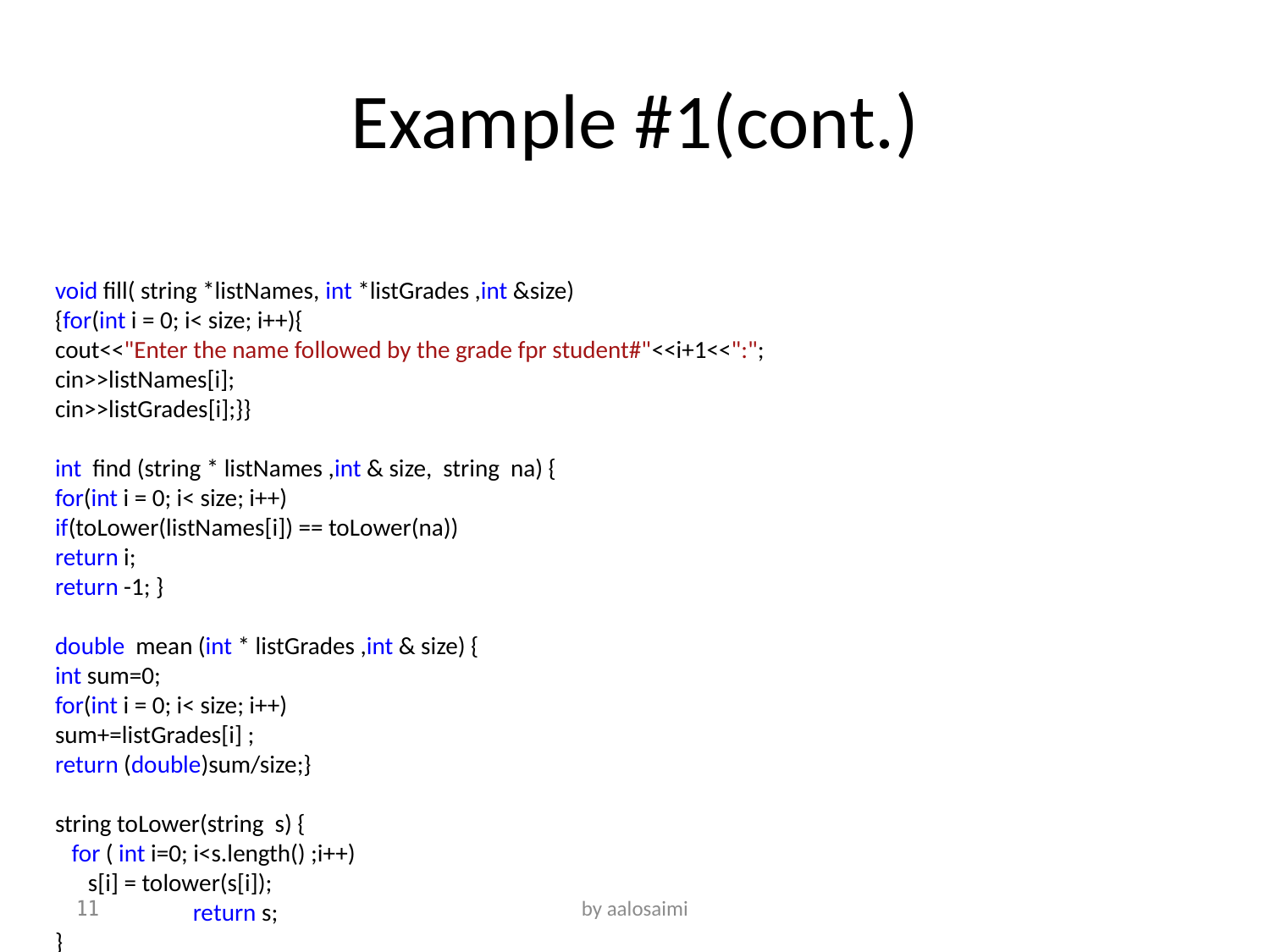

# Example #1(cont.)
void fill( string *listNames, int *listGrades ,int &size)
{for(int i = 0; i< size; i++){
cout<<"Enter the name followed by the grade fpr student#"<<i+1<<":";
cin>>listNames[i];
cin>>listGrades[i];}}

int  find (string * listNames ,int & size,  string  na) {
for(int i = 0; i< size; i++)
if(toLower(listNames[i]) == toLower(na))
return i;
return -1; }

double  mean (int * listGrades ,int & size) {
int sum=0;
for(int i = 0; i< size; i++)
sum+=listGrades[i] ;
return (double)sum/size;}

string toLower(string  s) {
   for ( int i=0; i<s.length() ;i++)
      s[i] = tolower(s[i]);
	  return s;
}
11
by aalosaimi